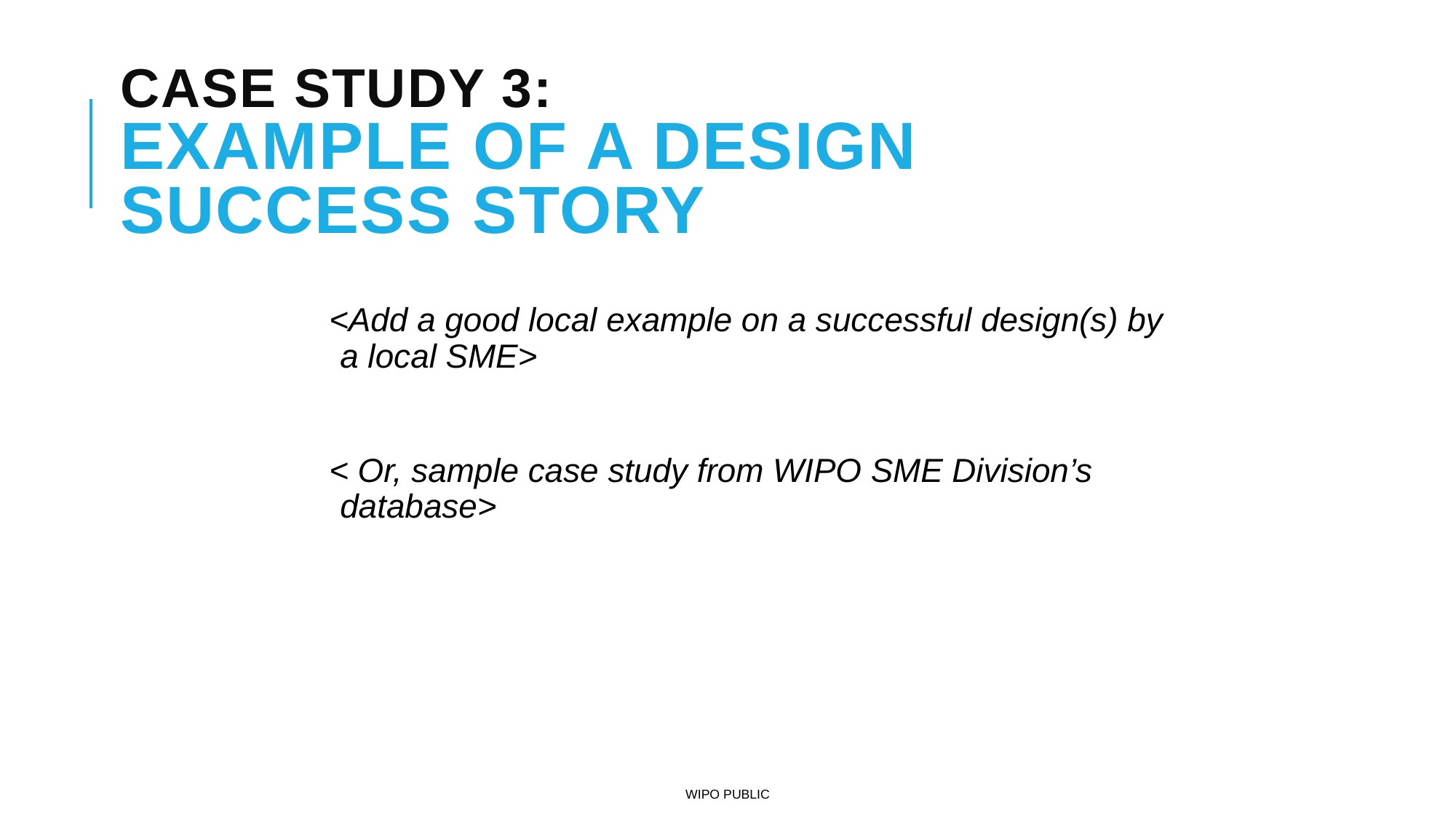

# Case Study 3: Example of a design success story
<Add a good local example on a successful design(s) by a local SME>

< Or, sample case study from WIPO SME Division’s database>